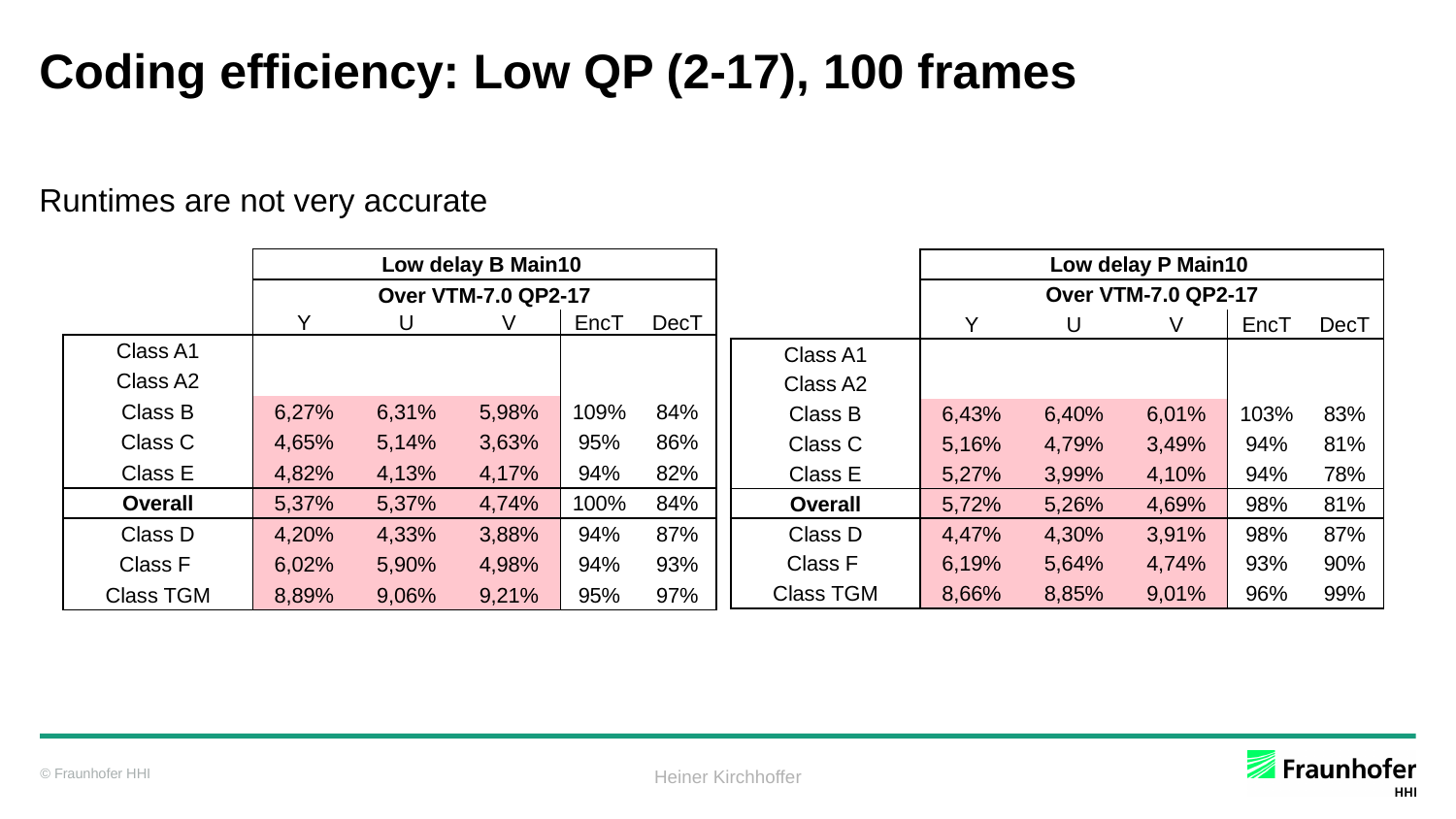

# Coding efficiency: Low QP (2-17), 100 frames
Runtimes are not very accurate

|  | Low delay B Main10 |  |  |  |  |
| --- | --- | --- | --- | --- | --- |
|  | Over VTM-7.0 QP2-17 |  |  |  |  |
|  | Y | U | V | EncT | DecT |
| Class A1 |  |  |  |  |  |
| Class A2 |  |  |  |  |  |
| Class B | 6,27% | 6,31% | 5,98% | 109% | 84% |
| Class C | 4,65% | 5,14% | 3,63% | 95% | 86% |
| Class E | 4,82% | 4,13% | 4,17% | 94% | 82% |
| Overall | 5,37% | 5,37% | 4,74% | 100% | 84% |
| Class D | 4,20% | 4,33% | 3,88% | 94% | 87% |
| Class F | 6,02% | 5,90% | 4,98% | 94% | 93% |
| Class TGM | 8,89% | 9,06% | 9,21% | 95% | 97% |
|  | Low delay P Main10 |  |  |  |  |
| --- | --- | --- | --- | --- | --- |
|  | Over VTM-7.0 QP2-17 |  |  |  |  |
|  | Y | U | V | EncT | DecT |
| Class A1 |  |  |  |  |  |
| Class A2 |  |  |  |  |  |
| Class B | 6,43% | 6,40% | 6,01% | 103% | 83% |
| Class C | 5,16% | 4,79% | 3,49% | 94% | 81% |
| Class E | 5,27% | 3,99% | 4,10% | 94% | 78% |
| Overall | 5,72% | 5,26% | 4,69% | 98% | 81% |
| Class D | 4,47% | 4,30% | 3,91% | 98% | 87% |
| Class F | 6,19% | 5,64% | 4,74% | 93% | 90% |
| Class TGM | 8,66% | 8,85% | 9,01% | 96% | 99% |
Heiner Kirchhoffer